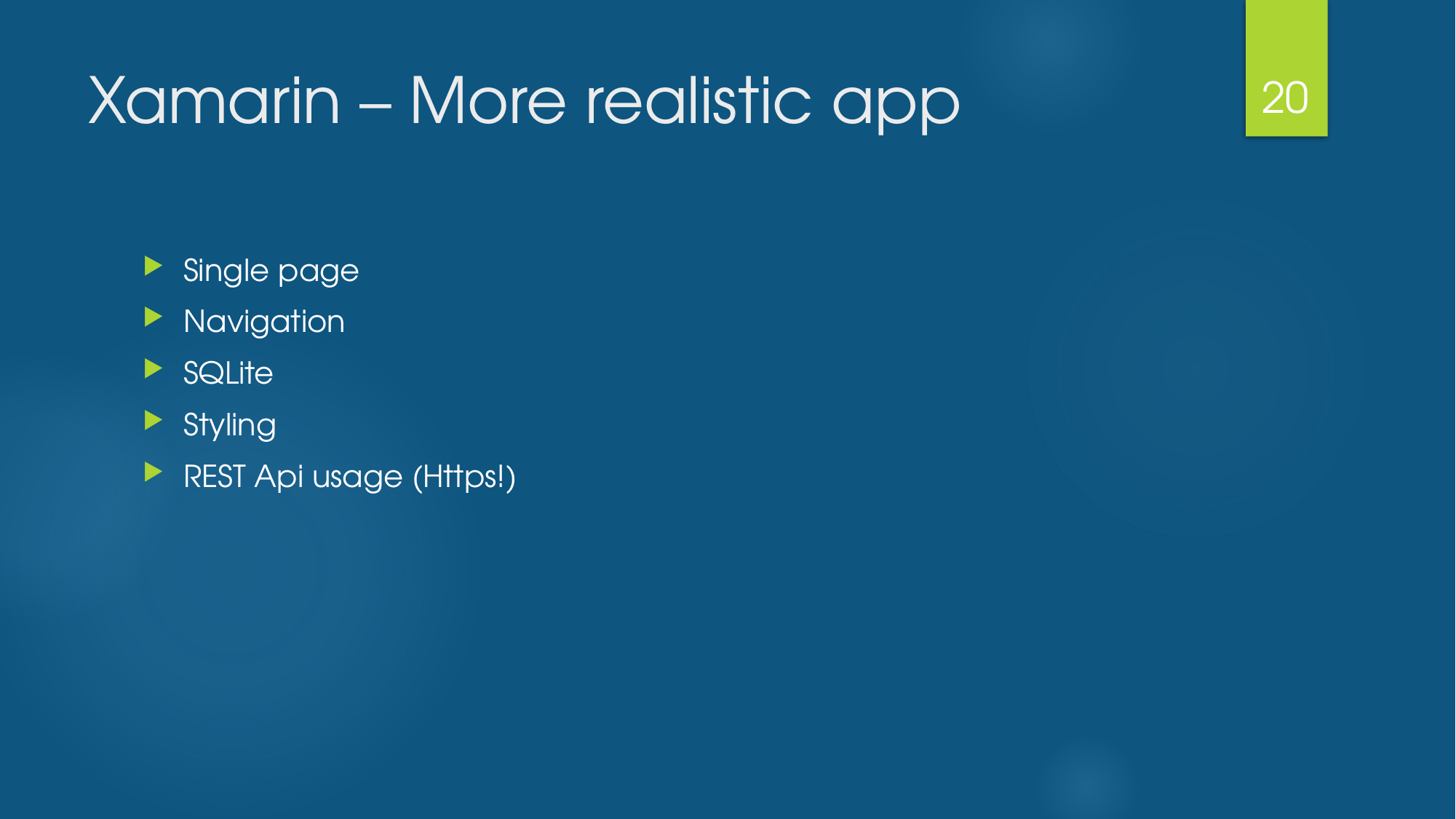

20
# Xamarin – More realistic app
Single page
Navigation
SQLite
Styling
REST Api usage (Https!)